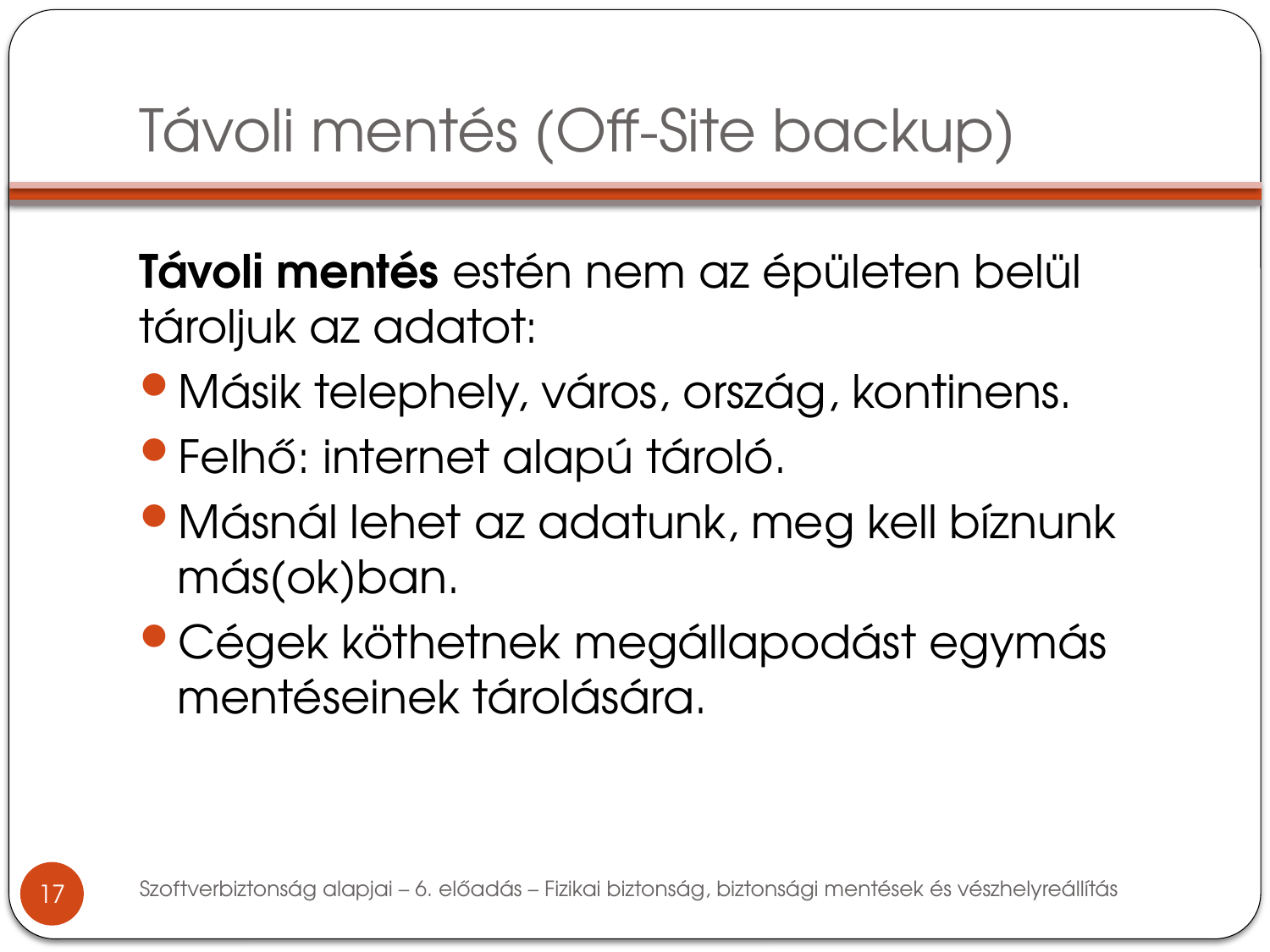

# Távoli mentés (Off-Site backup)
Távoli mentés estén nem az épületen belül tároljuk az adatot:
Másik telephely, város, ország, kontinens.
Felhő: internet alapú tároló.
Másnál lehet az adatunk, meg kell bíznunk más(ok)ban.
Cégek köthetnek megállapodást egymás mentéseinek tárolására.
Szoftverbiztonság alapjai – 6. előadás – Fizikai biztonság, biztonsági mentések és vészhelyreállítás
17